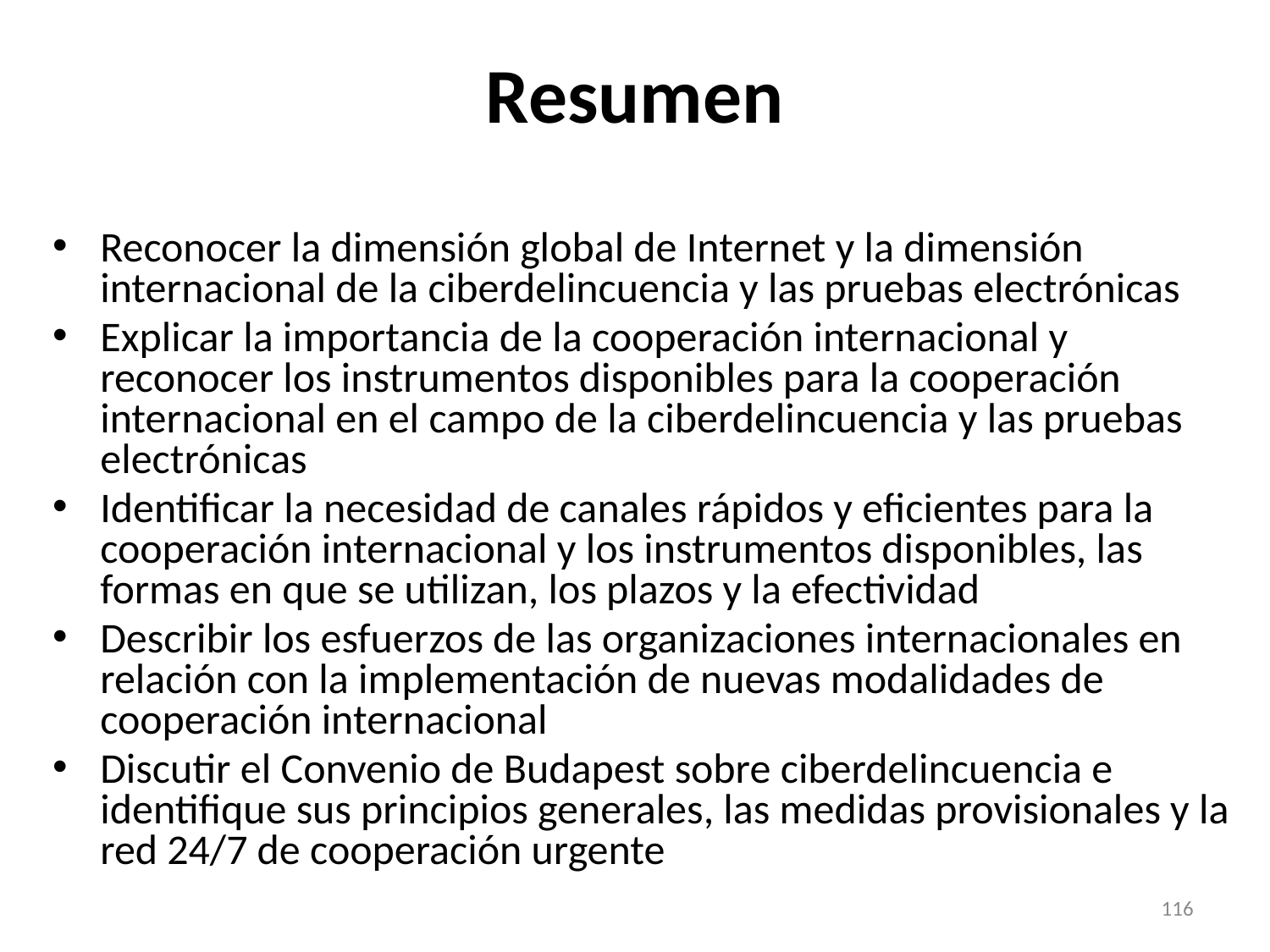

# Resumen
Reconocer la dimensión global de Internet y la dimensión internacional de la ciberdelincuencia y las pruebas electrónicas
Explicar la importancia de la cooperación internacional y reconocer los instrumentos disponibles para la cooperación internacional en el campo de la ciberdelincuencia y las pruebas electrónicas
Identificar la necesidad de canales rápidos y eficientes para la cooperación internacional y los instrumentos disponibles, las formas en que se utilizan, los plazos y la efectividad
Describir los esfuerzos de las organizaciones internacionales en relación con la implementación de nuevas modalidades de cooperación internacional
Discutir el Convenio de Budapest sobre ciberdelincuencia e identifique sus principios generales, las medidas provisionales y la red 24/7 de cooperación urgente

116